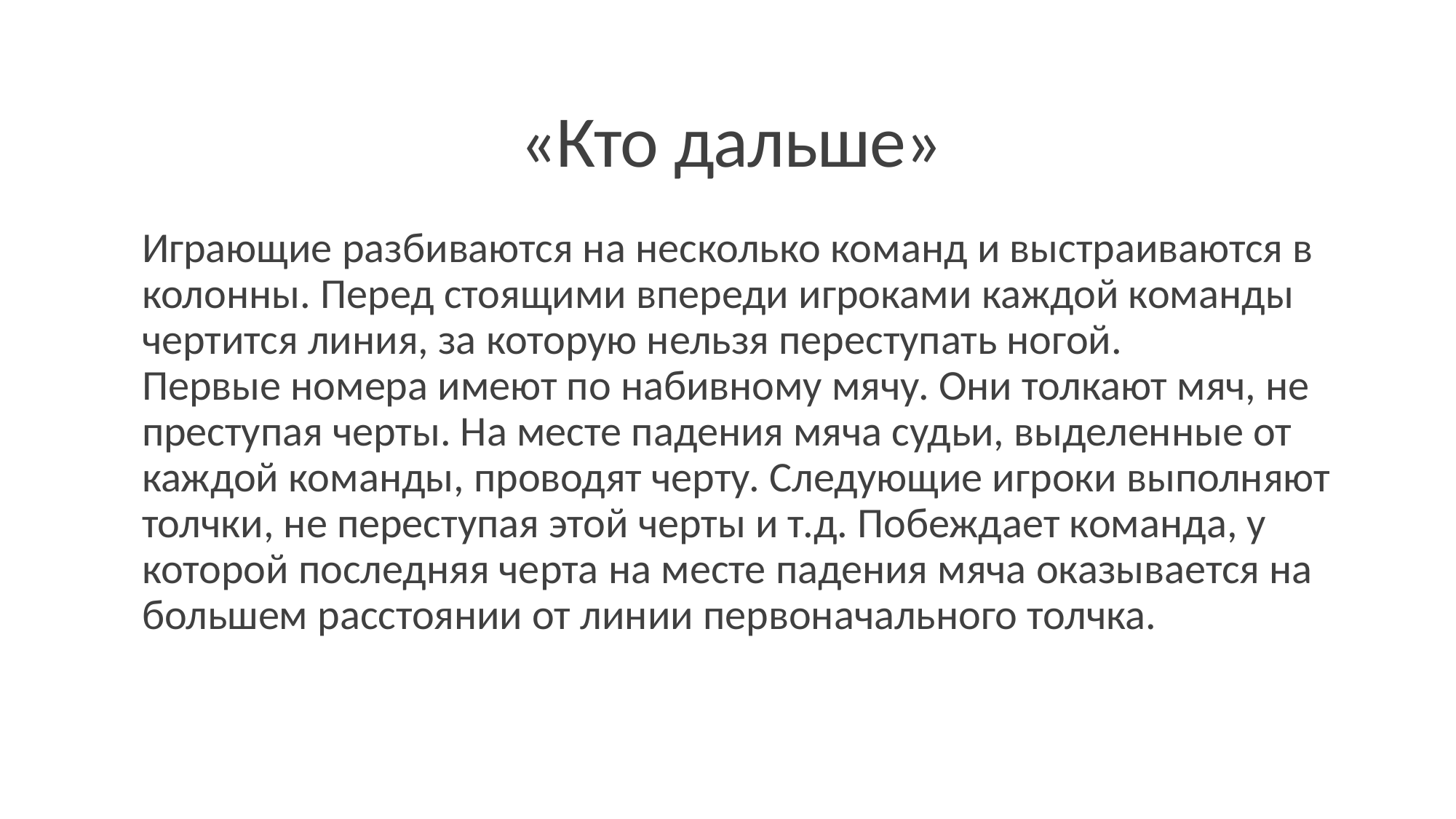

# «Кто дальше»
Играющие разбиваются на несколько команд и выстраиваются в колонны. Перед стоящими впереди игроками каждой команды чертится линия, за которую нельзя переступать ногой.
Первые номера имеют по набивному мячу. Они толкают мяч, не преступая черты. На месте падения мяча судьи, выделенные от каждой команды, проводят черту. Следующие игроки выполняют толчки, не переступая этой черты и т.д. Побеждает команда, у которой последняя черта на месте падения мяча оказывается на большем расстоянии от линии первоначального толчка.